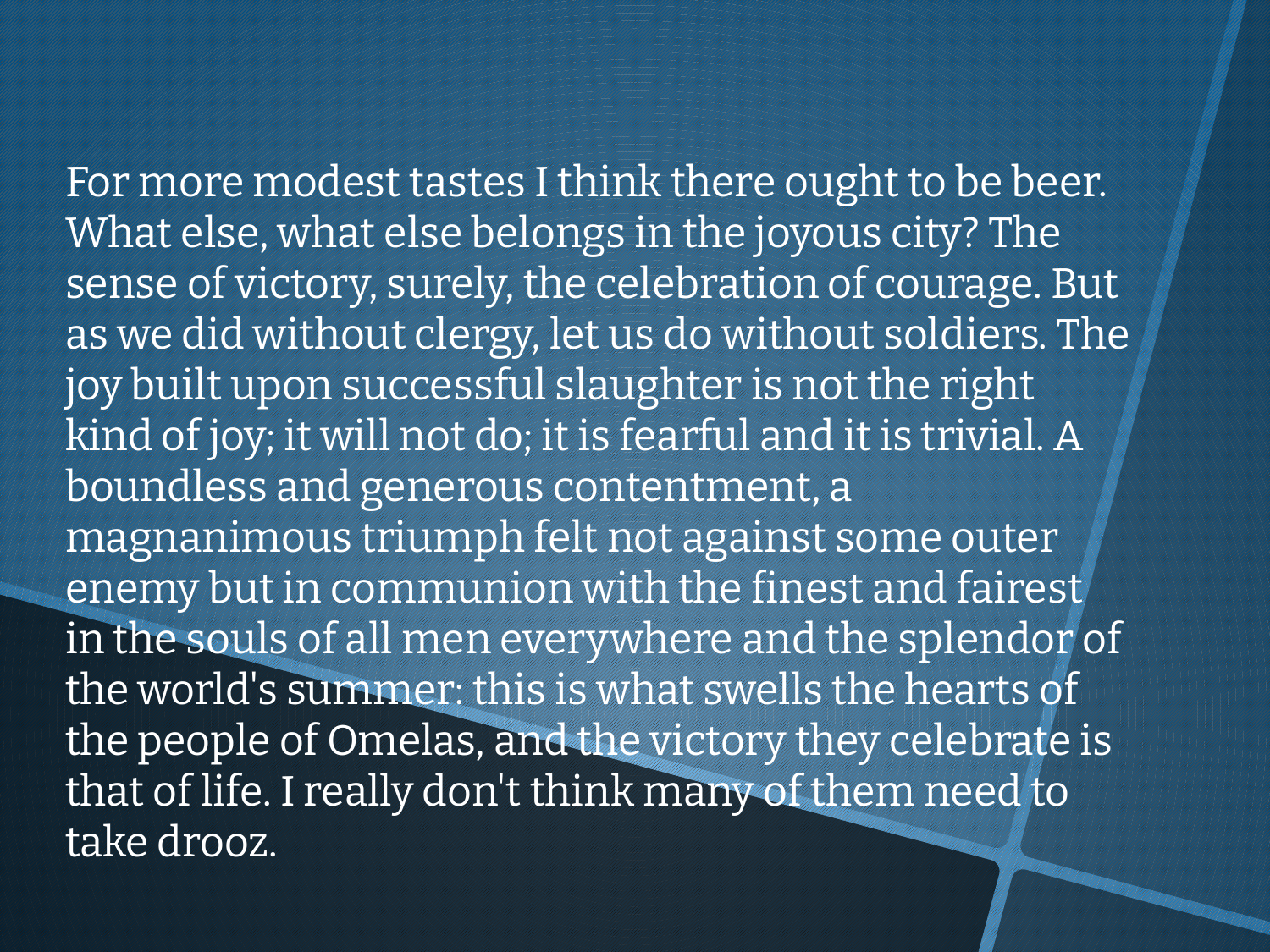

For more modest tastes I think there ought to be beer. What else, what else belongs in the joyous city? The sense of victory, surely, the celebration of courage. But as we did without clergy, let us do without soldiers. The joy built upon successful slaughter is not the right kind of joy; it will not do; it is fearful and it is trivial. A boundless and generous contentment, a magnanimous triumph felt not against some outer enemy but in communion with the finest and fairest in the souls of all men everywhere and the splendor of the world's summer: this is what swells the hearts of the people of Omelas, and the victory they celebrate is that of life. I really don't think many of them need to take drooz.